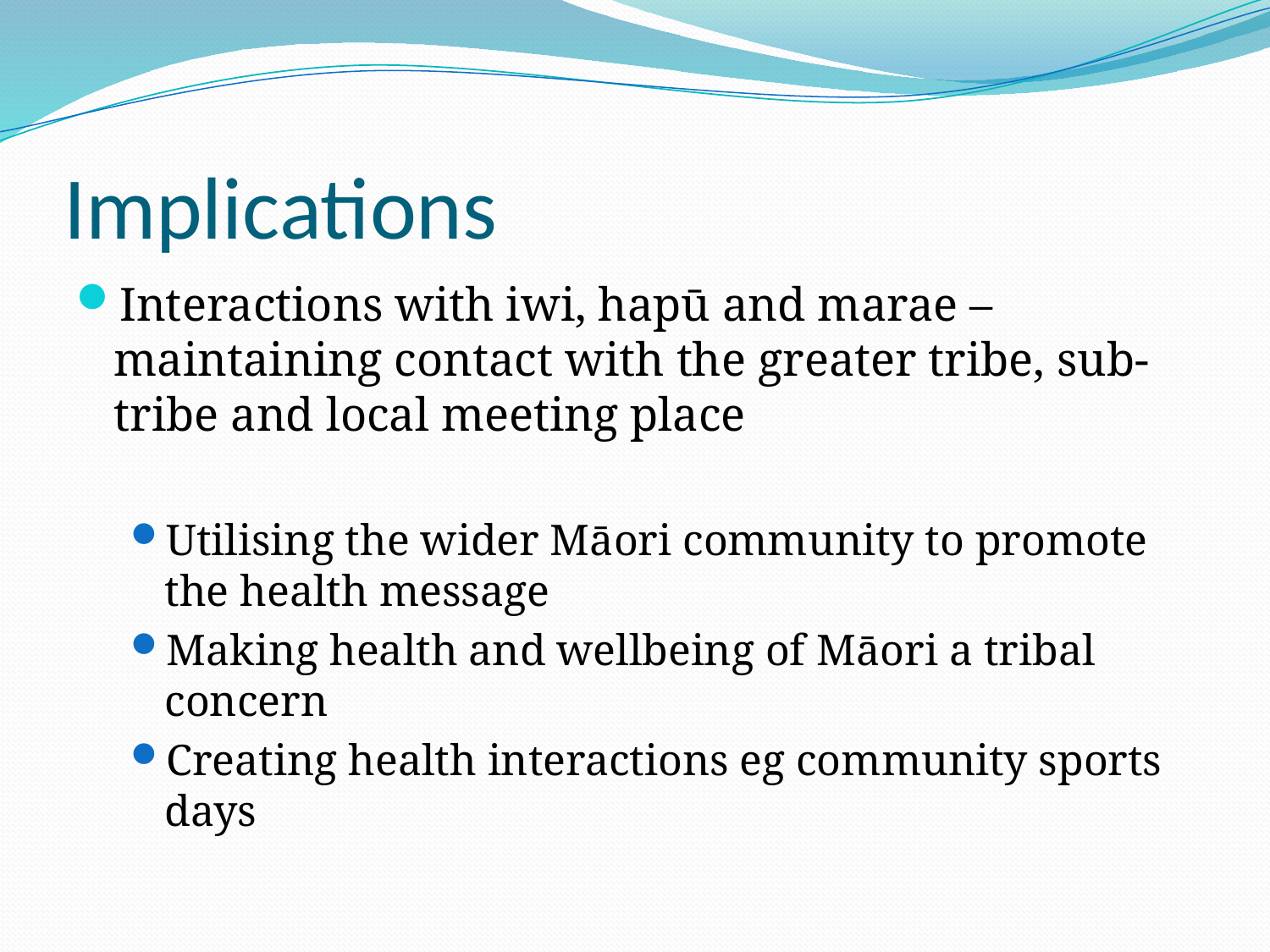

# Implications
Interactions with iwi, hapū and marae – maintaining contact with the greater tribe, sub-tribe and local meeting place

Utilising the wider Māori community to promote the health message
Making health and wellbeing of Māori a tribal concern
Creating health interactions eg community sports days